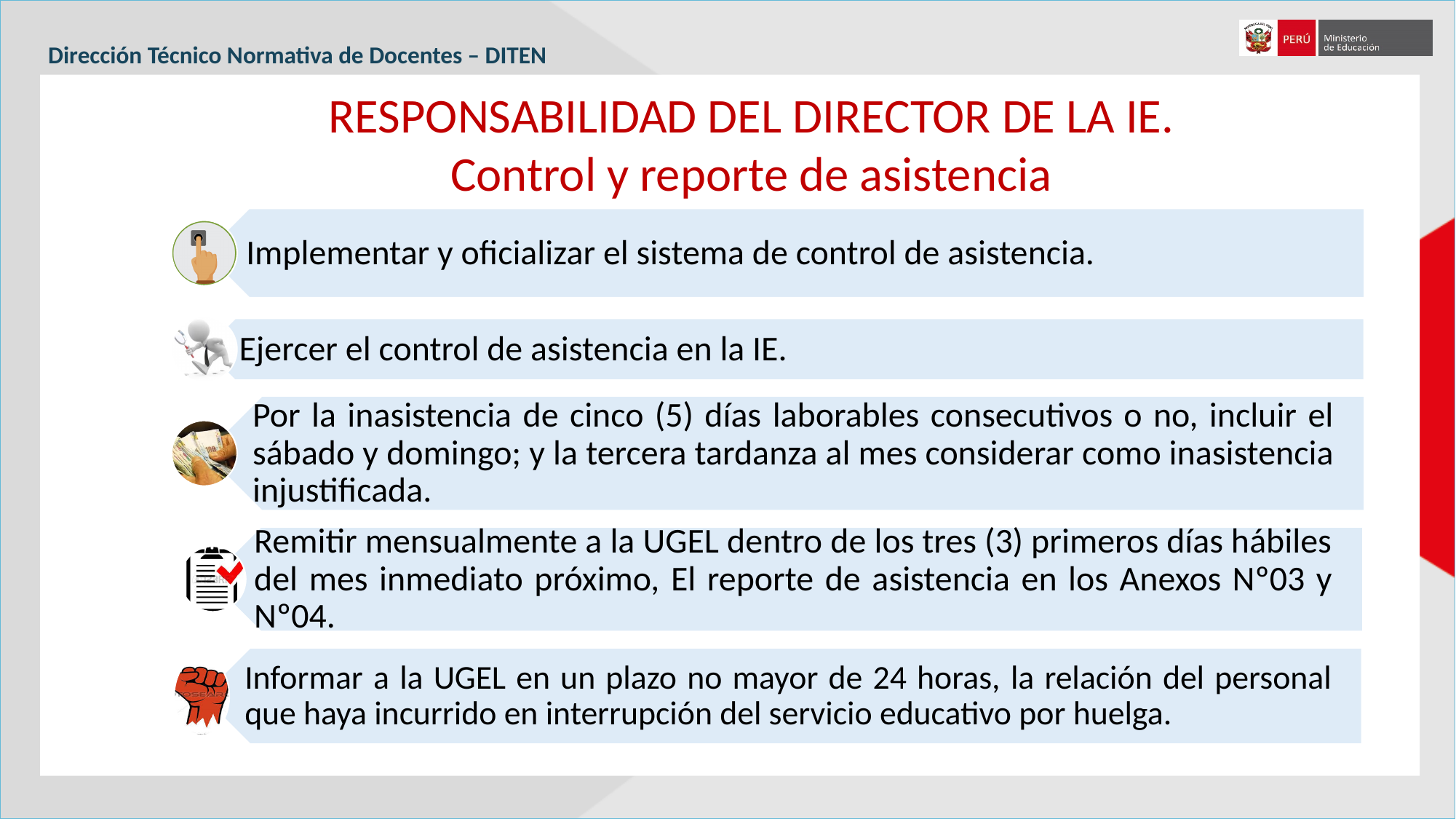

Dirección Técnico Normativa de Docentes – DITEN
RESPONSABILIDAD DEL DIRECTOR DE LA IE.
Control y reporte de asistencia
Implementar y oficializar el sistema de control de asistencia.
Ejercer el control de asistencia en la IE.
Por la inasistencia de cinco (5) días laborables consecutivos o no, incluir el sábado y domingo; y la tercera tardanza al mes considerar como inasistencia injustificada.
Remitir mensualmente a la UGEL dentro de los tres (3) primeros días hábiles del mes inmediato próximo, El reporte de asistencia en los Anexos Nº03 y Nº04.
Informar a la UGEL en un plazo no mayor de 24 horas, la relación del personal que haya incurrido en interrupción del servicio educativo por huelga.